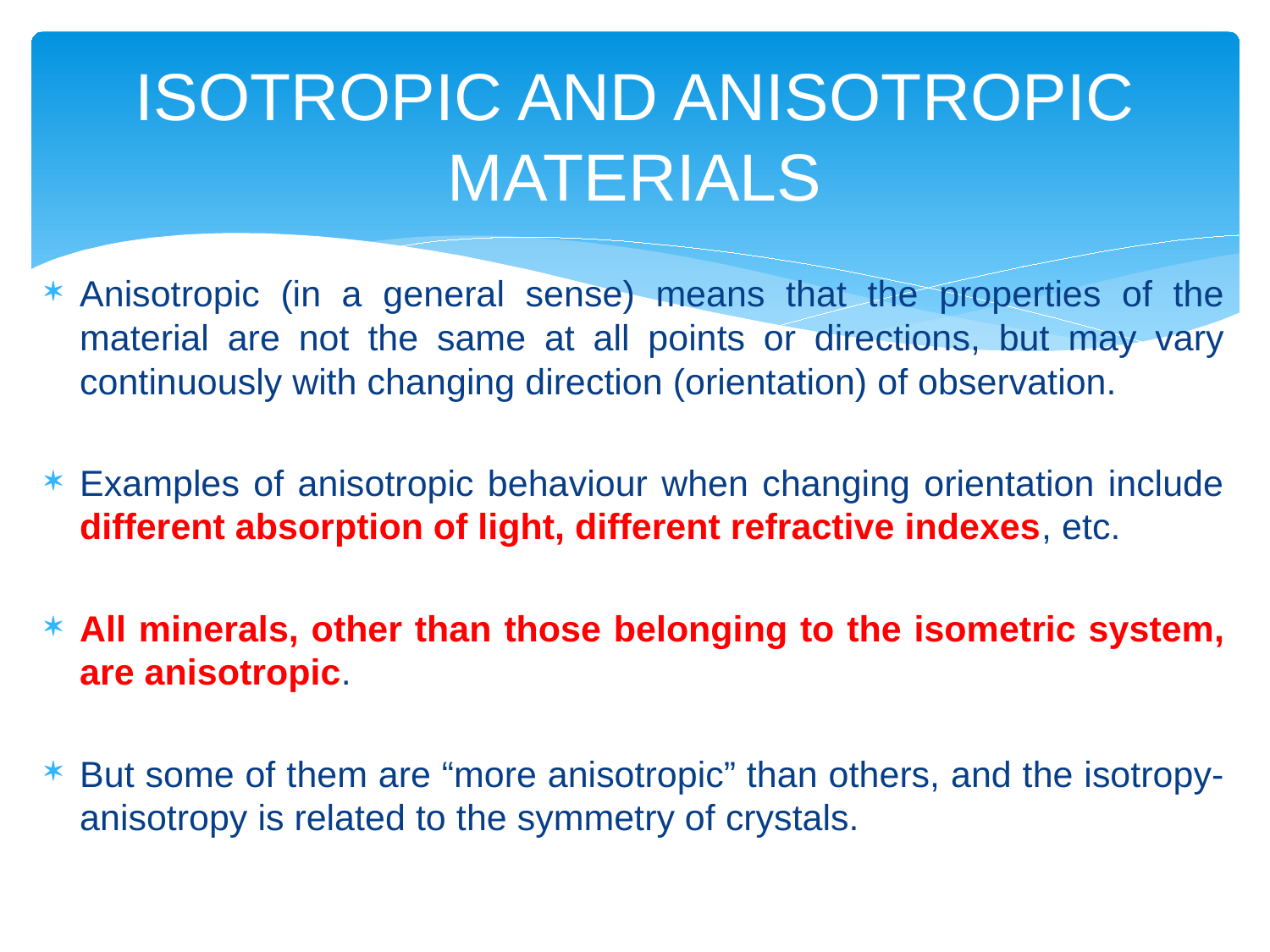

# ISOTROPIC AND ANISOTROPIC MATERIALS
Anisotropic (in a general sense) means that the properties of the material are not the same at all points or directions, but may vary continuously with changing direction (orientation) of observation.

Examples of anisotropic behaviour when changing orientation include different absorption of light, different refractive indexes, etc.

All minerals, other than those belonging to the isometric system, are anisotropic.

But some of them are “more anisotropic” than others, and the isotropy-anisotropy is related to the symmetry of crystals.